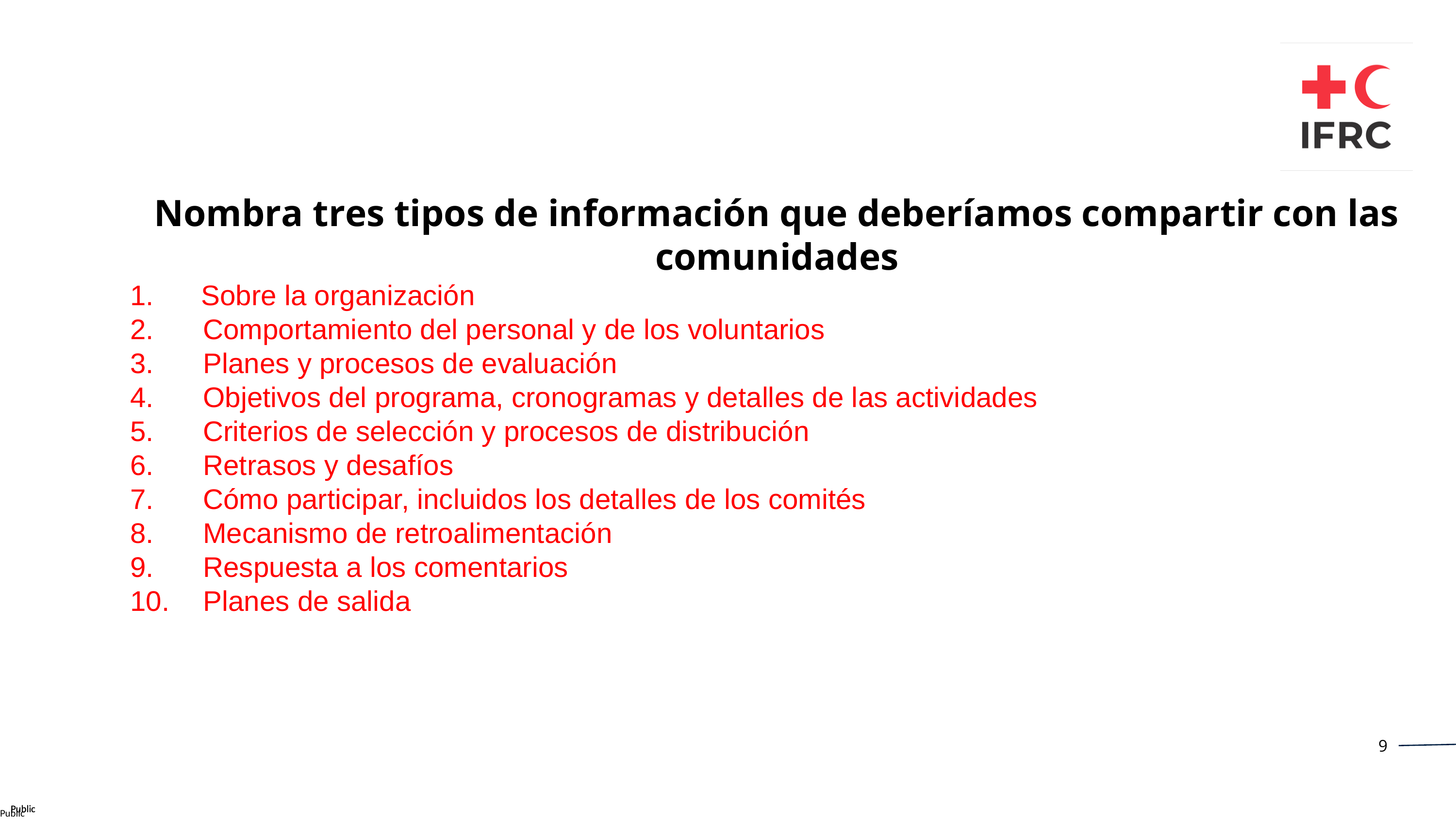

Nombra tres tipos de información que deberíamos compartir con las comunidades
1.      Sobre la organización
2.	Comportamiento del personal y de los voluntarios
3.	Planes y procesos de evaluación
4.	Objetivos del programa, cronogramas y detalles de las actividades
5.	Criterios de selección y procesos de distribución
6.	Retrasos y desafíos
7.	Cómo participar, incluidos los detalles de los comités
8.	Mecanismo de retroalimentación
9.	Respuesta a los comentarios
10.	Planes de salida